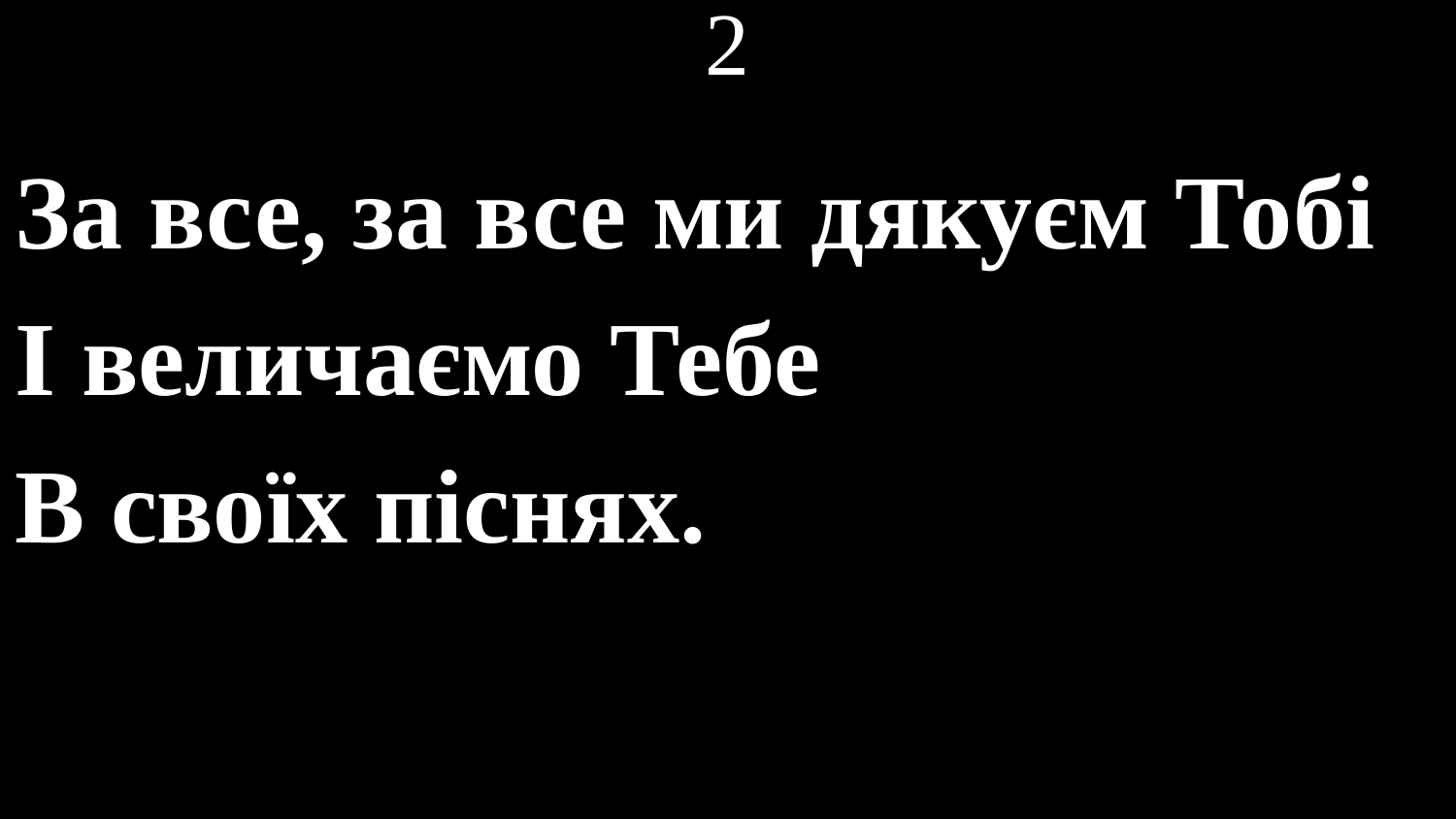

# 2
За все, за все ми дякуєм Тобі
І величаємо Тебе
В своїх піснях.